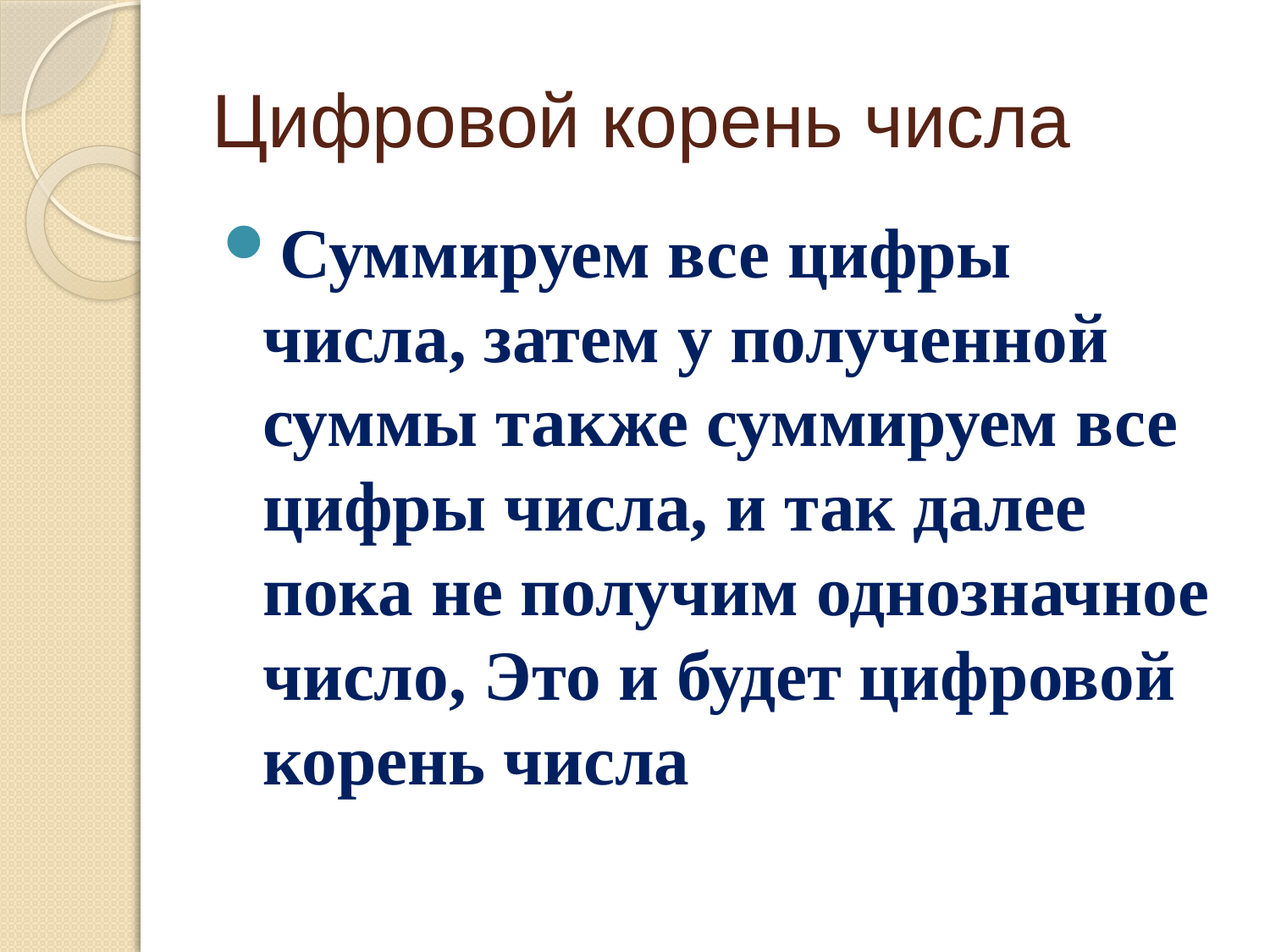

# Цифровой корень числа
Суммируем все цифры числа, затем у полученной суммы также суммируем все цифры числа, и так далее пока не получим однозначное число, Это и будет цифровой корень числа